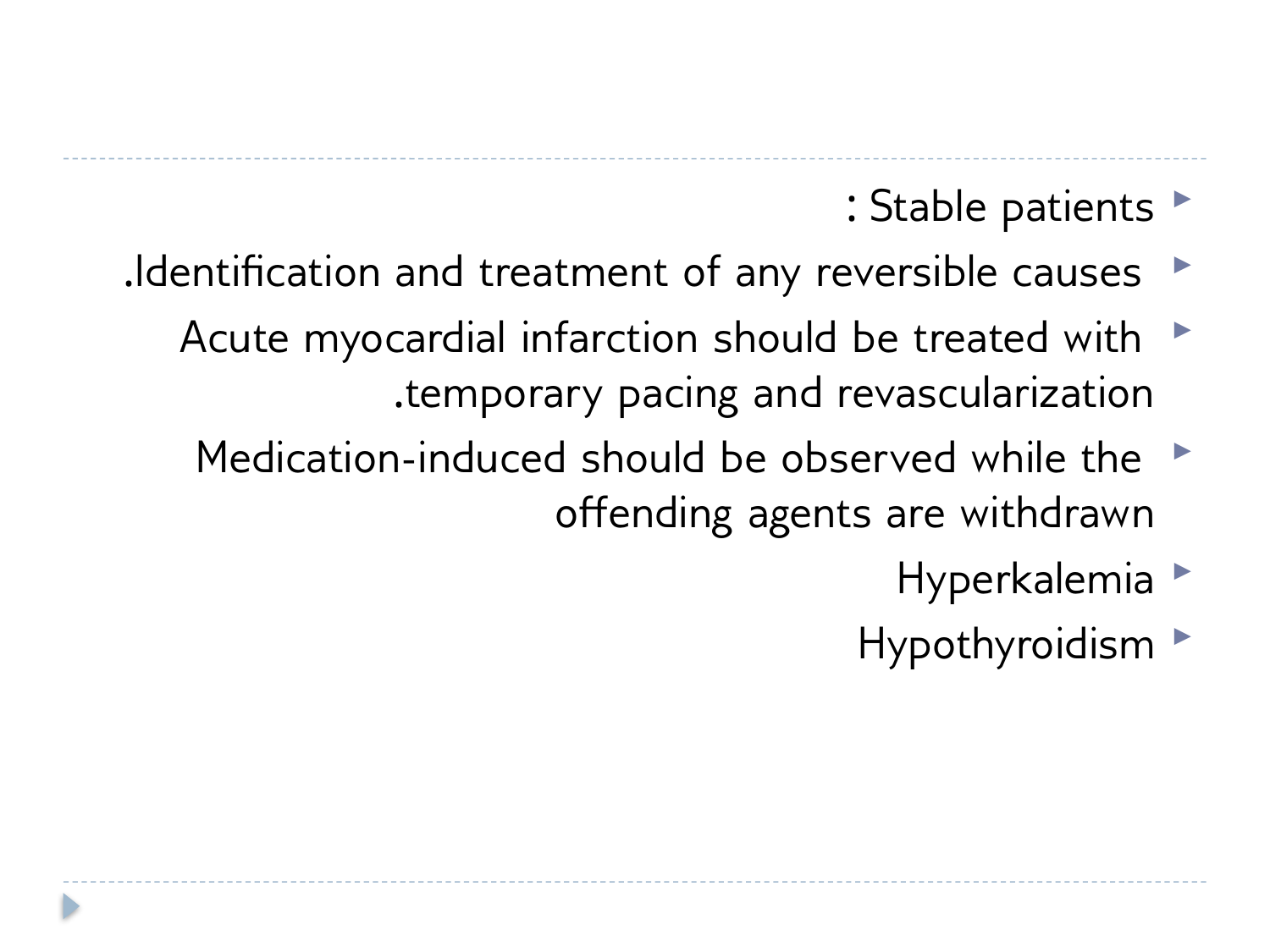

#
Stable patients :
 Identification and treatment of any reversible causes.
 Acute myocardial infarction should be treated with temporary pacing and revascularization.
 Medication-induced should be observed while the offending agents are withdrawn
Hyperkalemia
Hypothyroidism